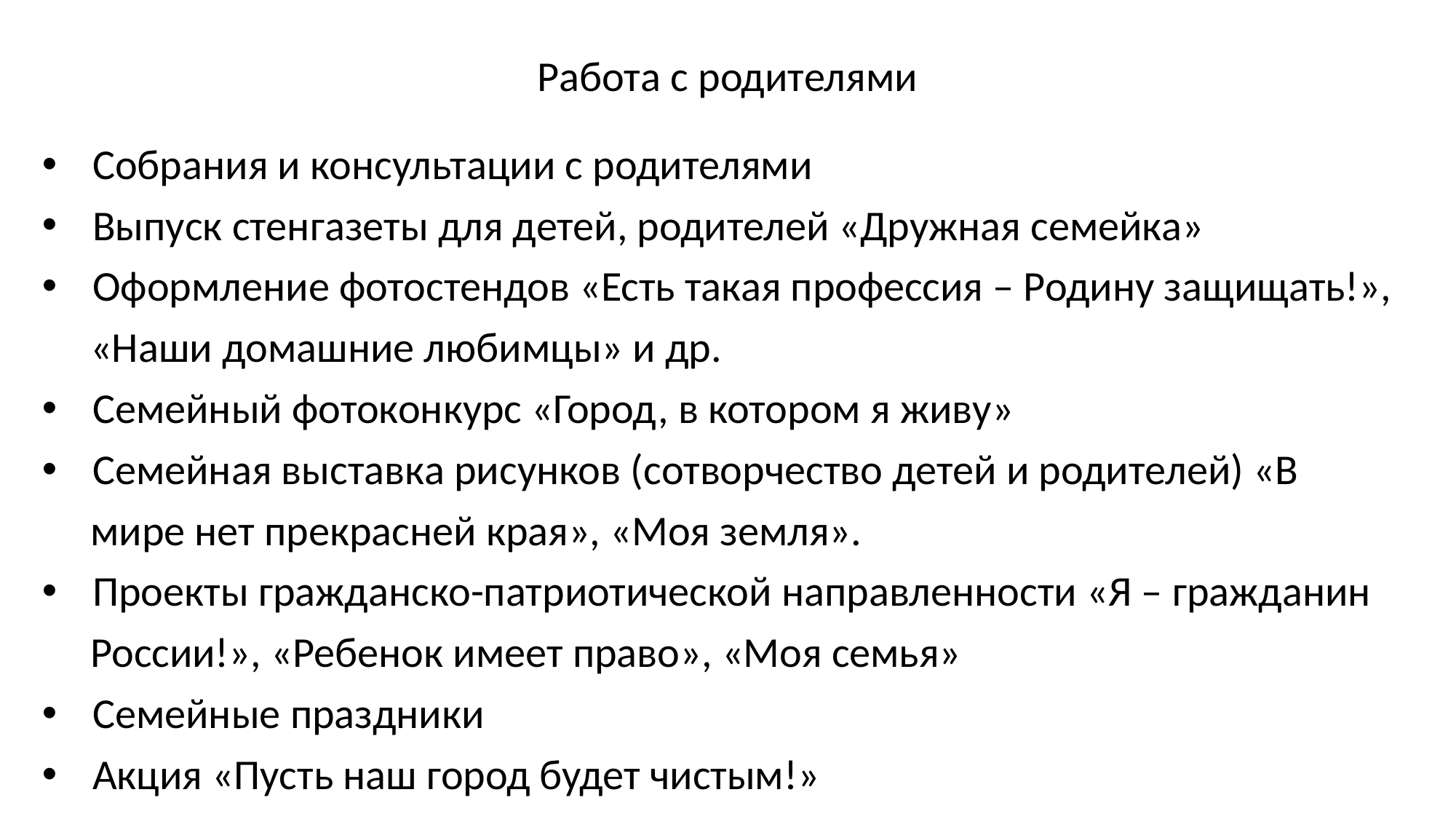

# Работа с родителями
 Собрания и консультации с родителями
 Выпуск стенгазеты для детей, родителей «Дружная семейка»
 Оформление фотостендов «Есть такая профессия – Родину защищать!»,
     «Наши домашние любимцы» и др.
 Семейный фотоконкурс «Город, в котором я живу»
 Семейная выставка рисунков (сотворчество детей и родителей) «В
     мире нет прекрасней края», «Моя земля».
 Проекты гражданско-патриотической направленности «Я – гражданин
     России!», «Ребенок имеет право», «Моя семья»
 Семейные праздники
 Акция «Пусть наш город будет чистым!»